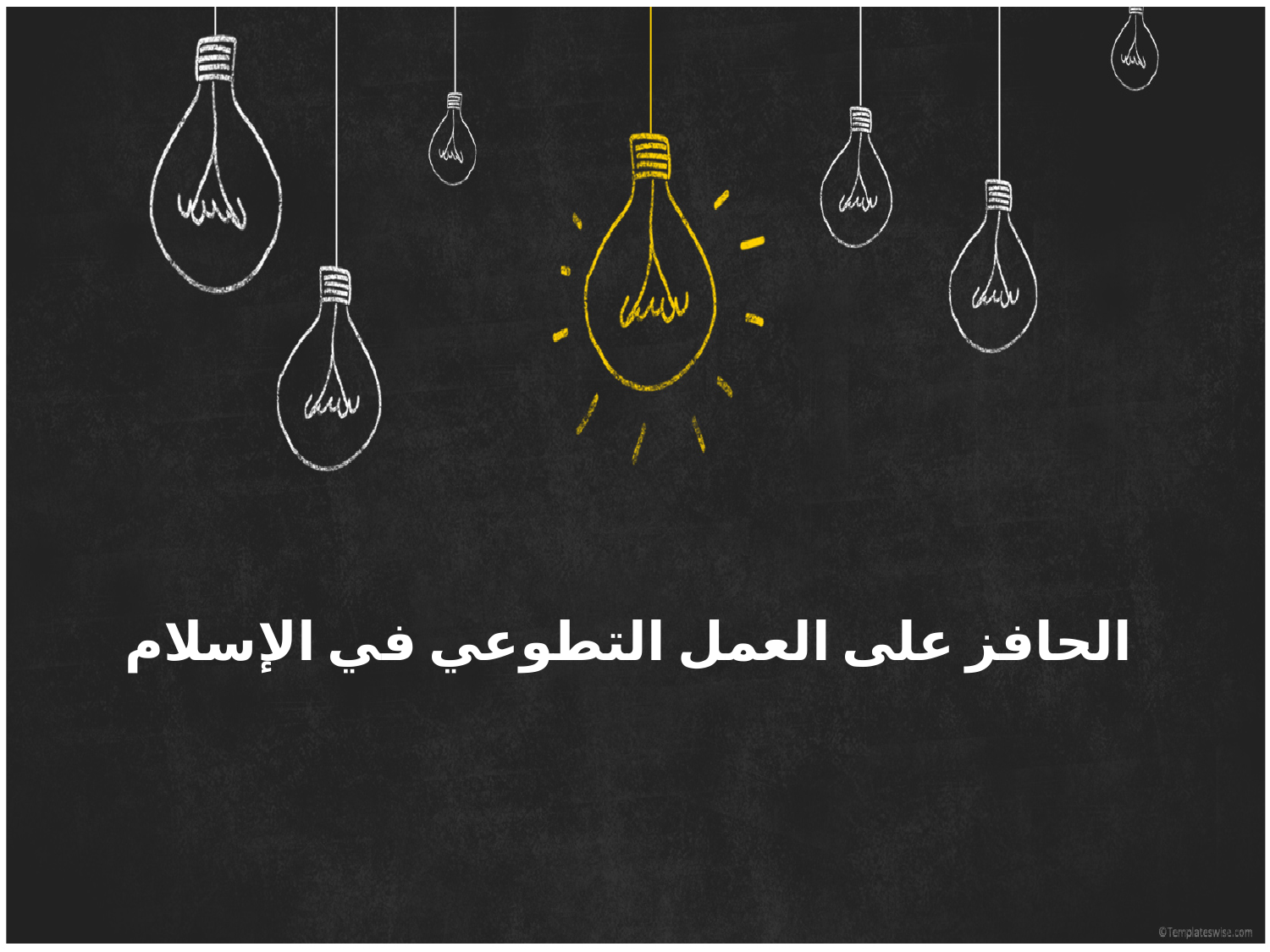

# الحافز على العمل التطوعي في الإسلام